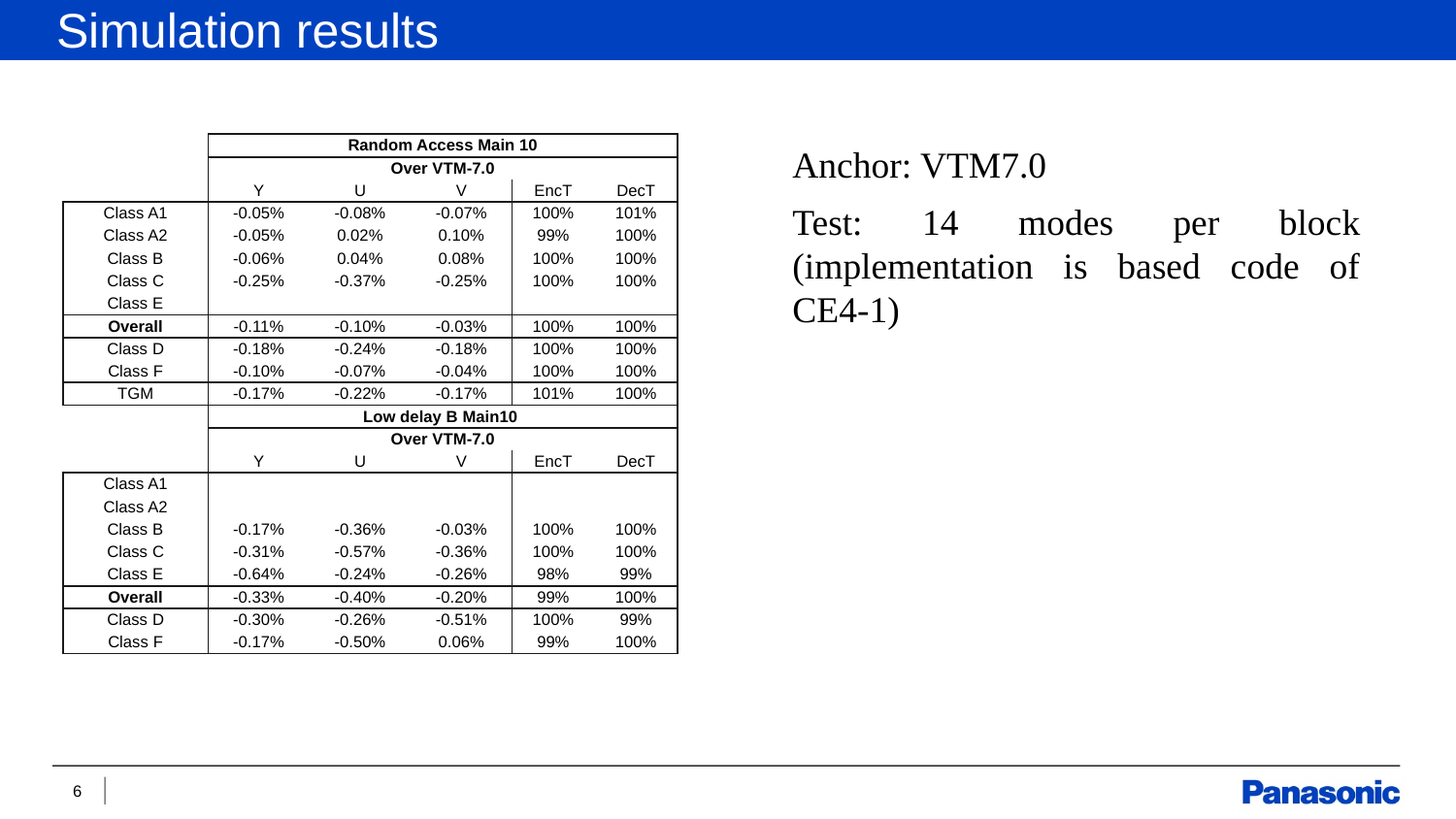

Simulation results
|  | Random Access Main 10 |  |  |  |  |
| --- | --- | --- | --- | --- | --- |
|  | Over VTM-7.0 |  |  |  |  |
|  | Y | U | V | EncT | DecT |
| Class A1 | -0.05% | -0.08% | -0.07% | 100% | 101% |
| Class A2 | -0.05% | 0.02% | 0.10% | 99% | 100% |
| Class B | -0.06% | 0.04% | 0.08% | 100% | 100% |
| Class C | -0.25% | -0.37% | -0.25% | 100% | 100% |
| Class E |  |  |  |  |  |
| Overall | -0.11% | -0.10% | -0.03% | 100% | 100% |
| Class D | -0.18% | -0.24% | -0.18% | 100% | 100% |
| Class F | -0.10% | -0.07% | -0.04% | 100% | 100% |
| TGM | -0.17% | -0.22% | -0.17% | 101% | 100% |
|  | Low delay B Main10 |  |  |  |  |
|  | Over VTM-7.0 |  |  |  |  |
|  | Y | U | V | EncT | DecT |
| Class A1 |  |  |  |  |  |
| Class A2 |  |  |  |  |  |
| Class B | -0.17% | -0.36% | -0.03% | 100% | 100% |
| Class C | -0.31% | -0.57% | -0.36% | 100% | 100% |
| Class E | -0.64% | -0.24% | -0.26% | 98% | 99% |
| Overall | -0.33% | -0.40% | -0.20% | 99% | 100% |
| Class D | -0.30% | -0.26% | -0.51% | 100% | 99% |
| Class F | -0.17% | -0.50% | 0.06% | 99% | 100% |
Anchor: VTM7.0
Test: 14 modes per block (implementation is based code of CE4-1)